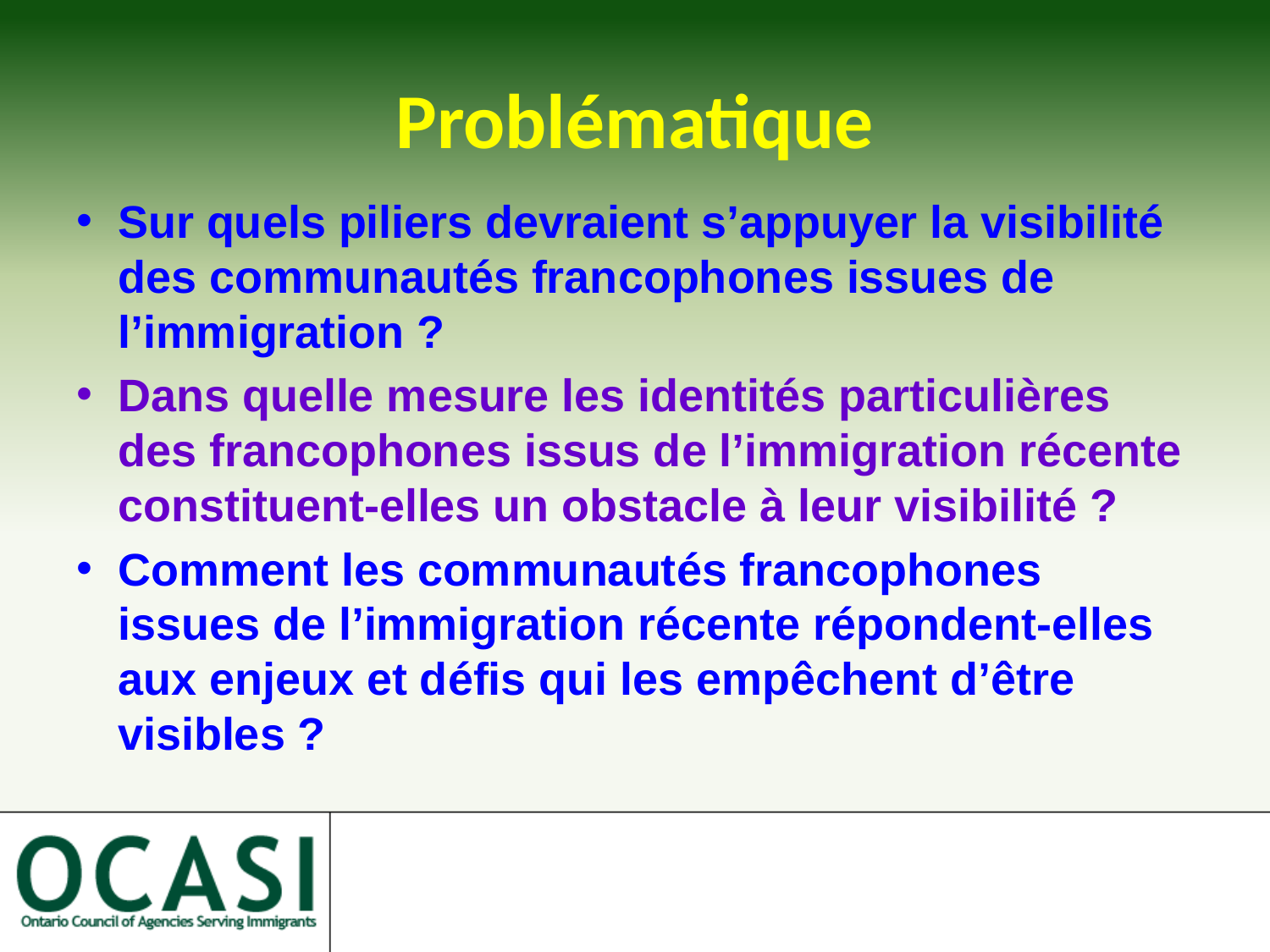

# Problématique
Sur quels piliers devraient s’appuyer la visibilité des communautés francophones issues de l’immigration ?
Dans quelle mesure les identités particulières des francophones issus de l’immigration récente constituent-elles un obstacle à leur visibilité ?
Comment les communautés francophones issues de l’immigration récente répondent-elles aux enjeux et défis qui les empêchent d’être visibles ?